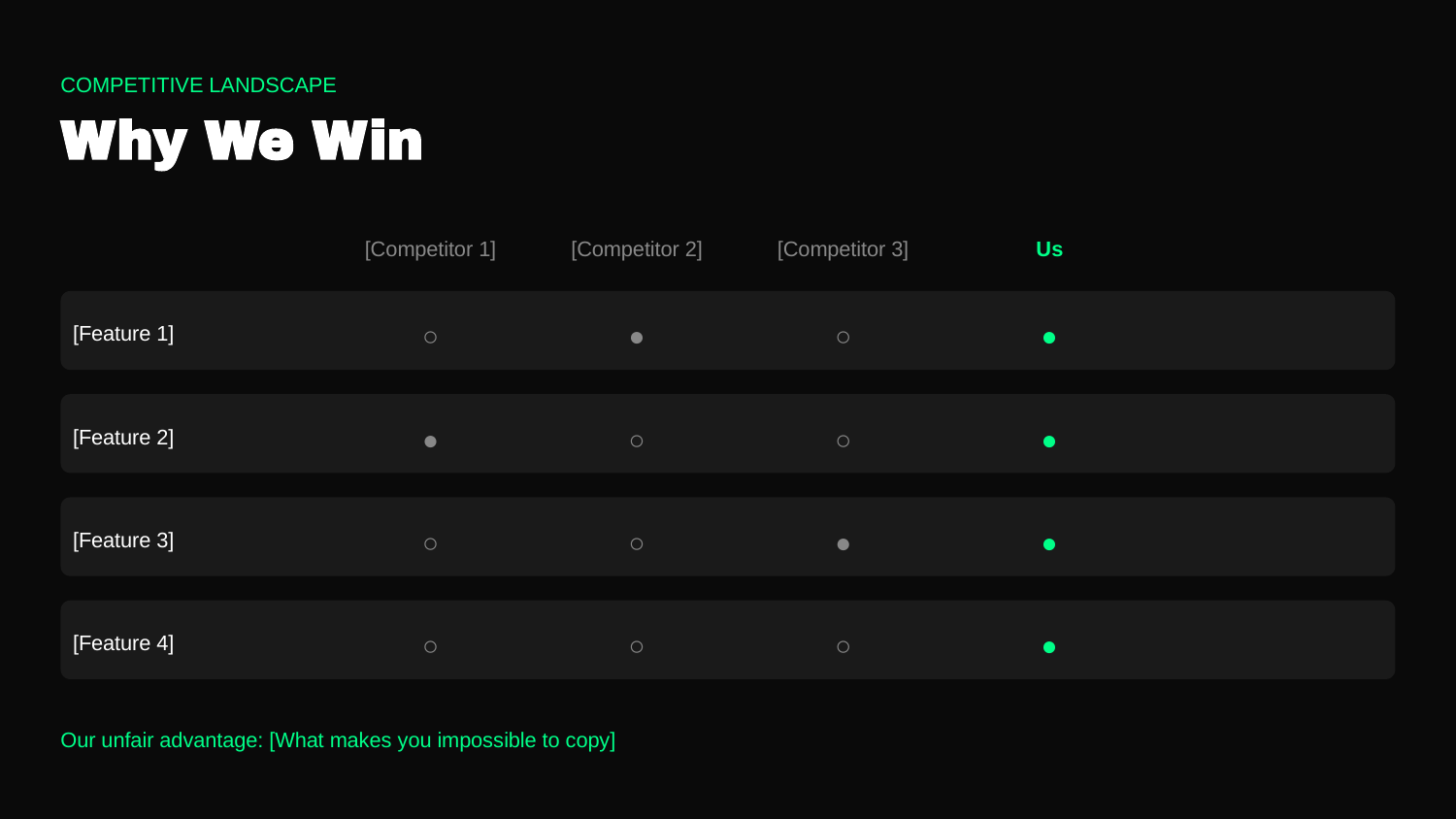

COMPETITIVE LANDSCAPE
Why We Win
[Competitor 1]
[Competitor 2]
[Competitor 3]
Us

○
●
○
●
[Feature 1]

●
○
○
●
[Feature 2]

○
○
●
●
[Feature 3]

○
○
○
●
[Feature 4]
Our unfair advantage: [What makes you impossible to copy]